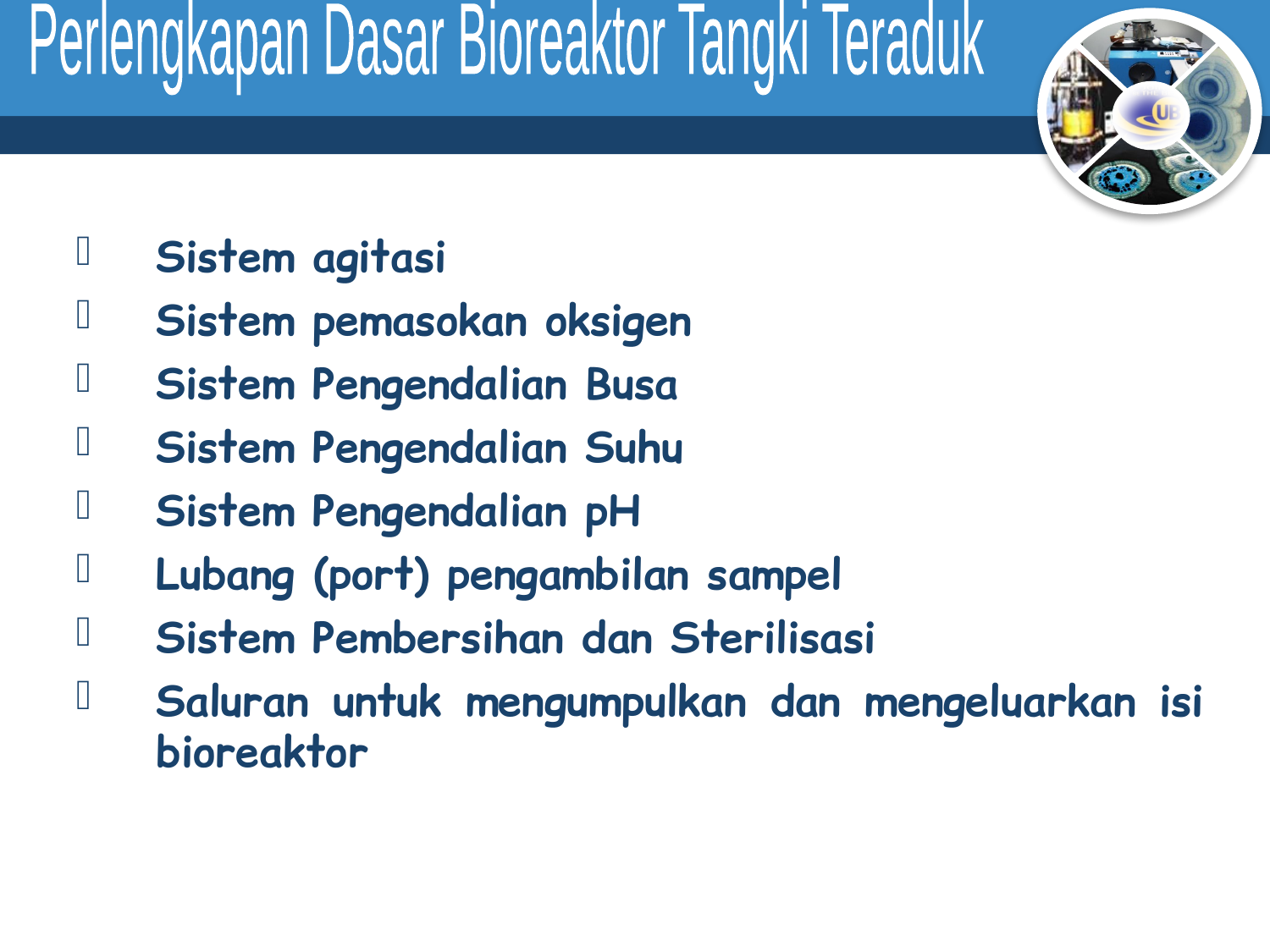

Perlengkapan Dasar Bioreaktor Tangki Teraduk
Sistem agitasi
Sistem pemasokan oksigen
Sistem Pengendalian Busa
Sistem Pengendalian Suhu
Sistem Pengendalian pH
Lubang (port) pengambilan sampel
Sistem Pembersihan dan Sterilisasi
Saluran untuk mengumpulkan dan mengeluarkan isi bioreaktor